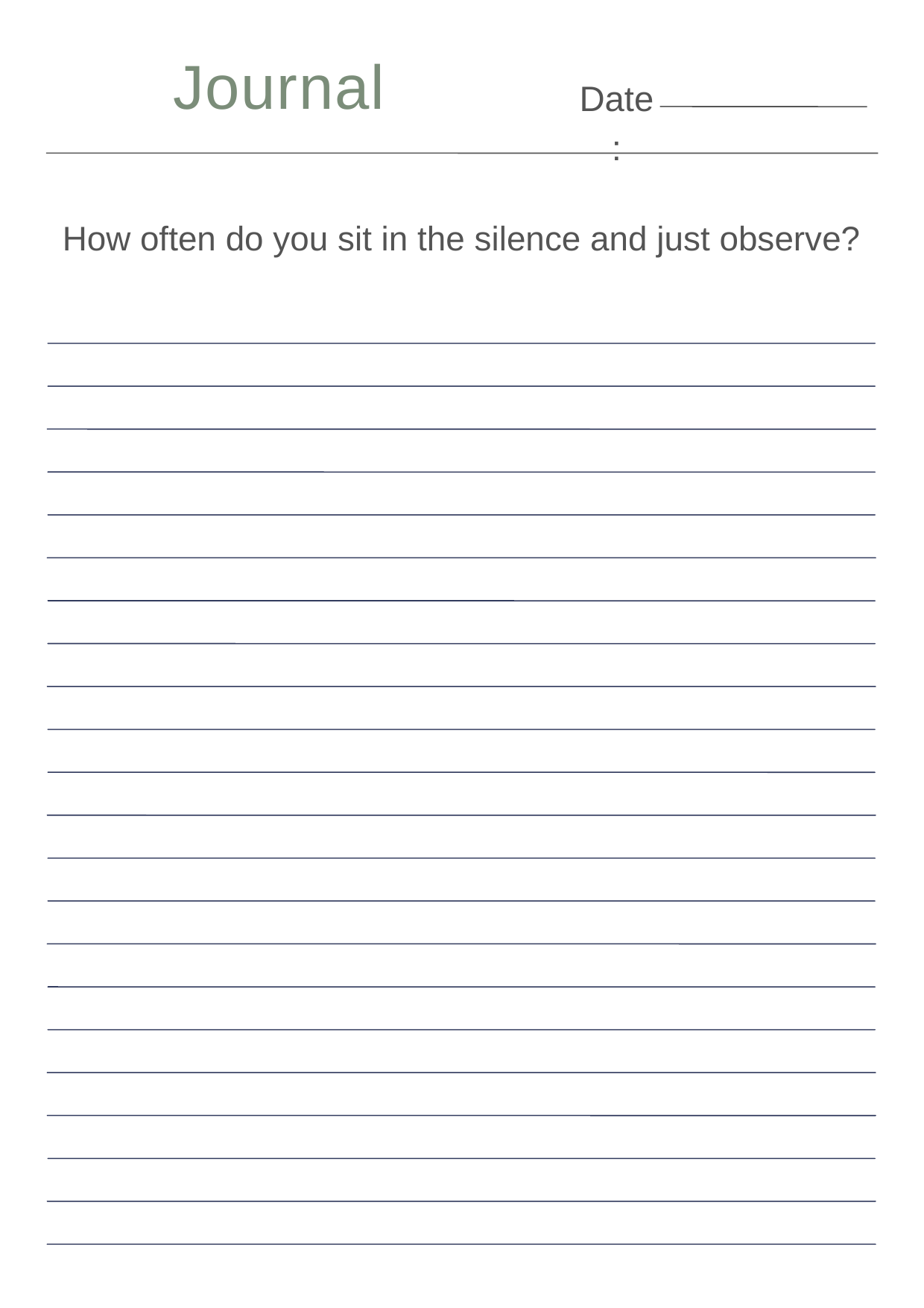

Journal
Date:

How often do you sit in the silence and just observe?